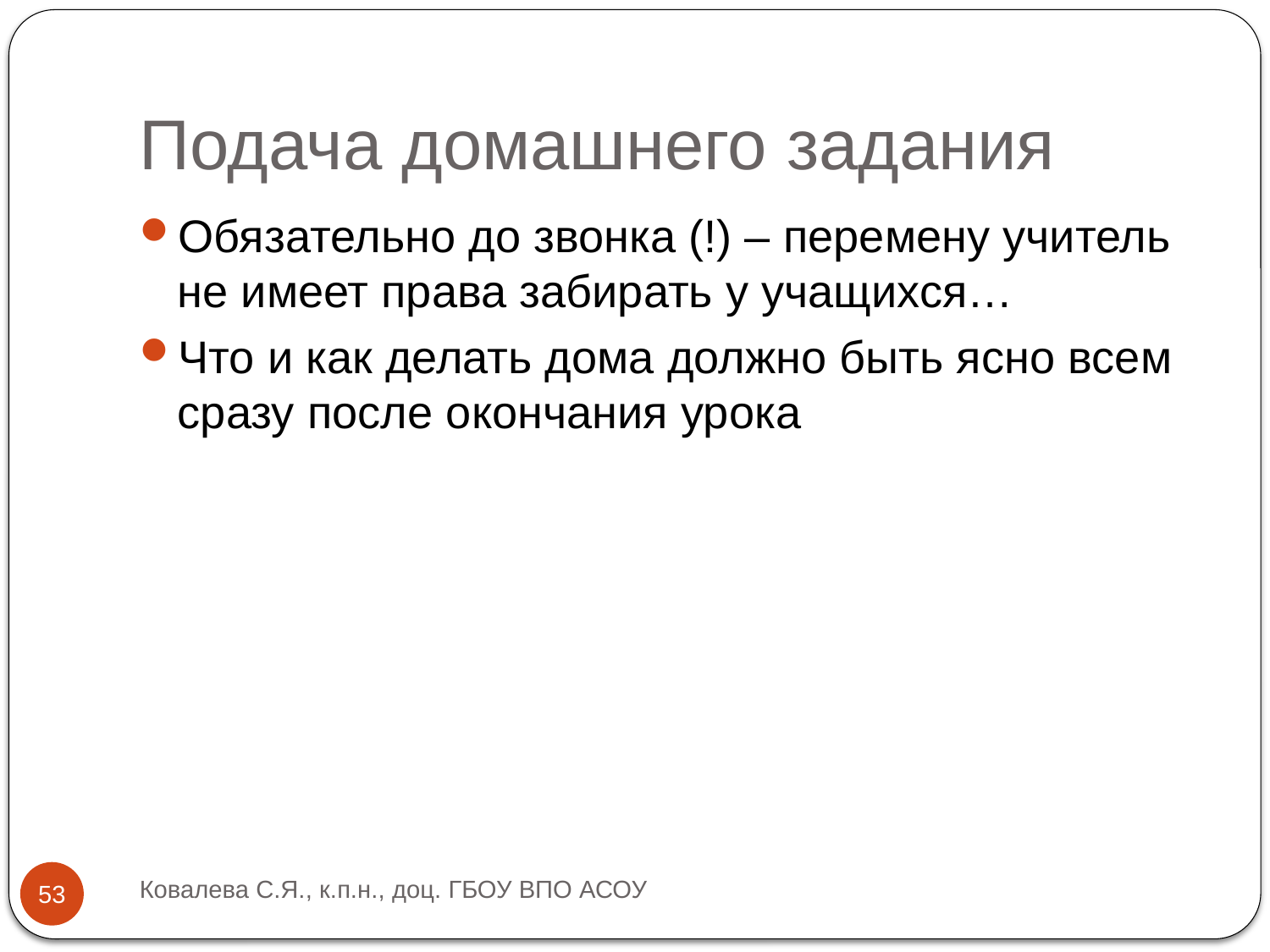

# Подача домашнего задания
Обязательно до звонка (!) – перемену учитель не имеет права забирать у учащихся…
Что и как делать дома должно быть ясно всем сразу после окончания урока
Ковалева С.Я., к.п.н., доц. ГБОУ ВПО АСОУ
53